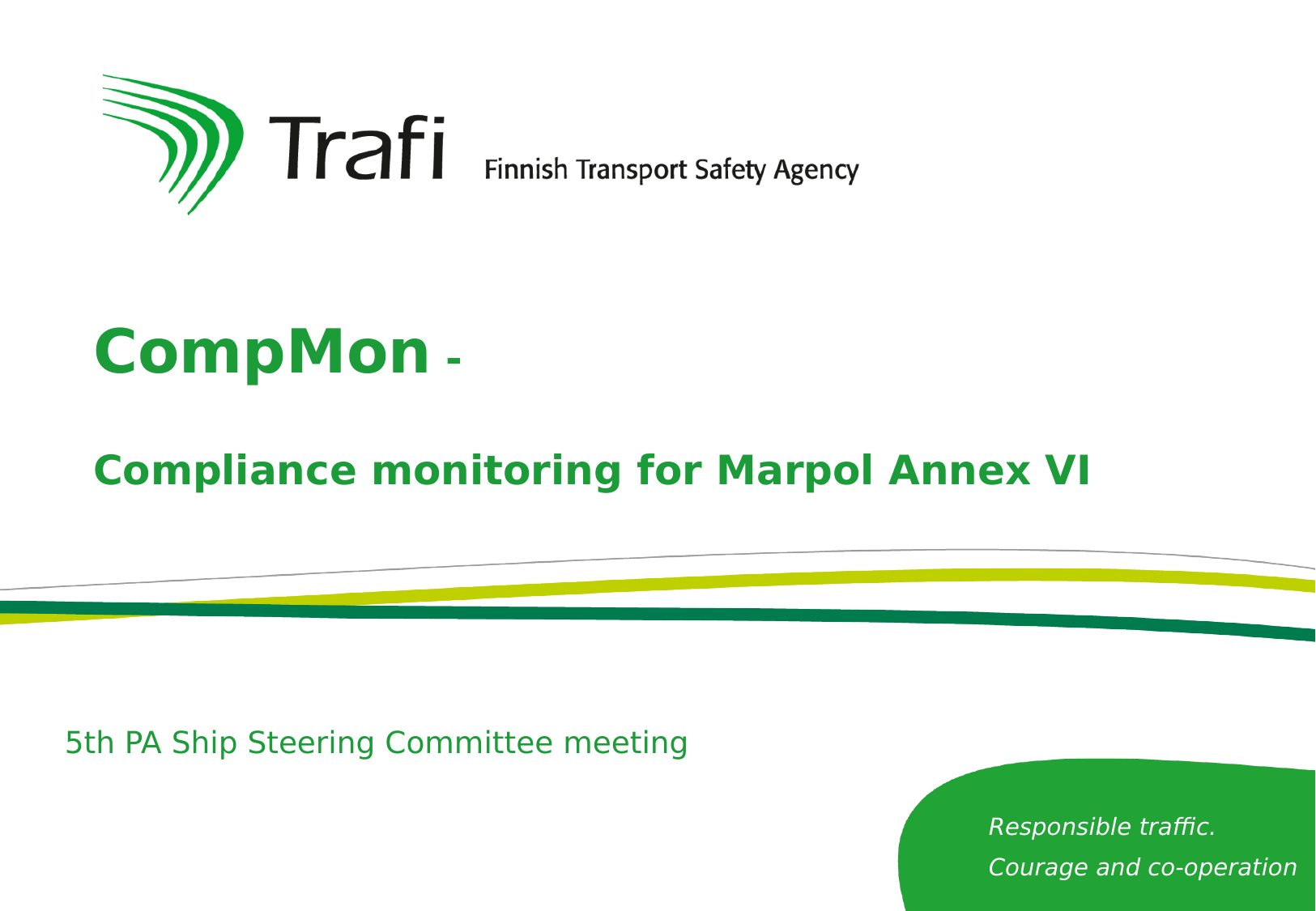

CompMon -
Compliance monitoring for Marpol Annex VI
5th PA Ship Steering Committee meeting